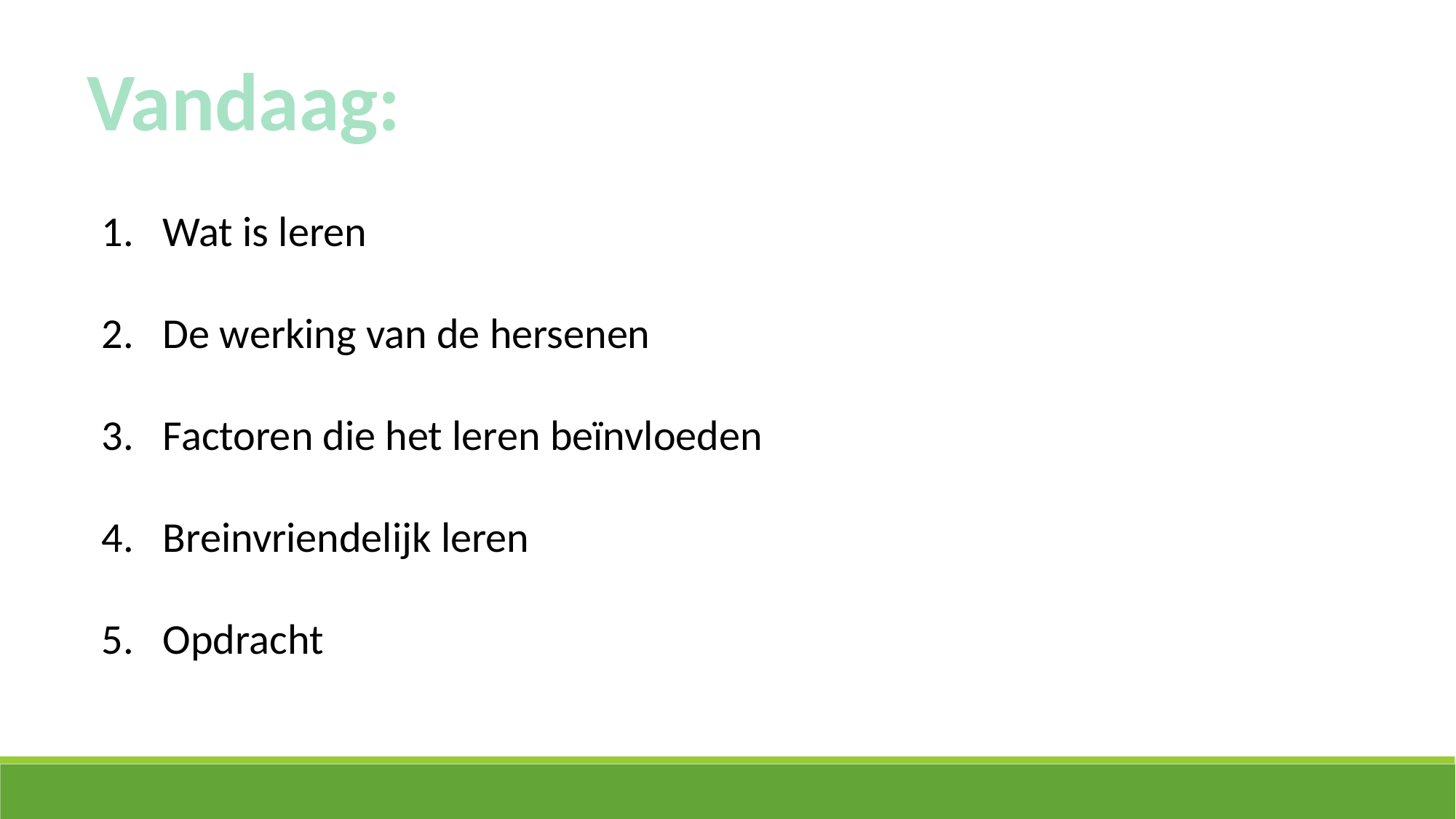

Vandaag:
Wat is leren

De werking van de hersenen

Factoren die het leren beïnvloeden

Breinvriendelijk leren

Opdracht